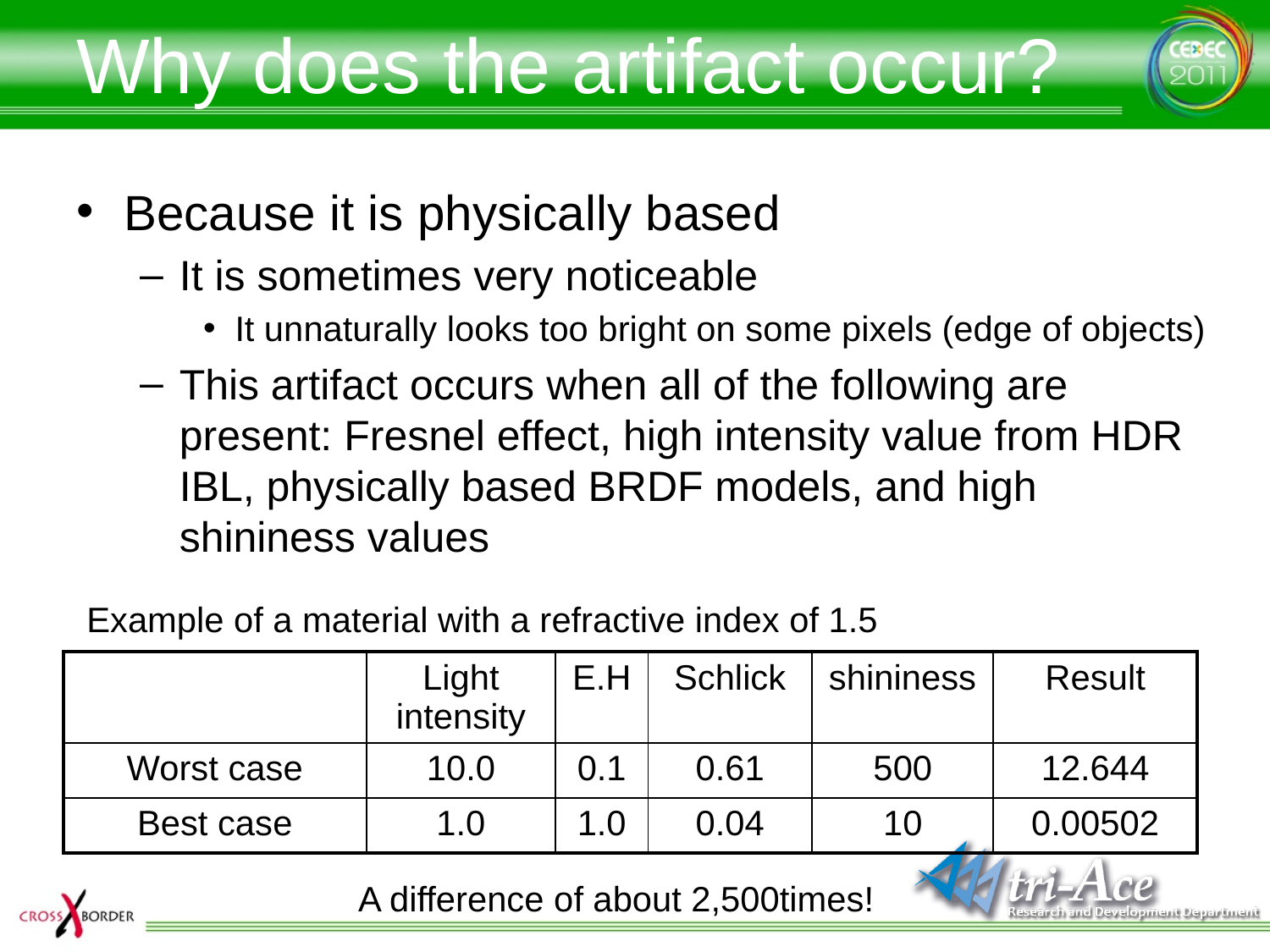

Why does the artifact occur?
Because it is physically based
It is sometimes very noticeable
It unnaturally looks too bright on some pixels (edge of objects)
This artifact occurs when all of the following are present: Fresnel effect, high intensity value from HDR IBL, physically based BRDF models, and high shininess values
Example of a material with a refractive index of 1.5
|  | Light intensity | E.H | Schlick | shininess | Result |
| --- | --- | --- | --- | --- | --- |
| Worst case | 10.0 | 0.1 | 0.61 | 500 | 12.644 |
| Best case | 1.0 | 1.0 | 0.04 | 10 | 0.00502 |
A difference of about 2,500times!